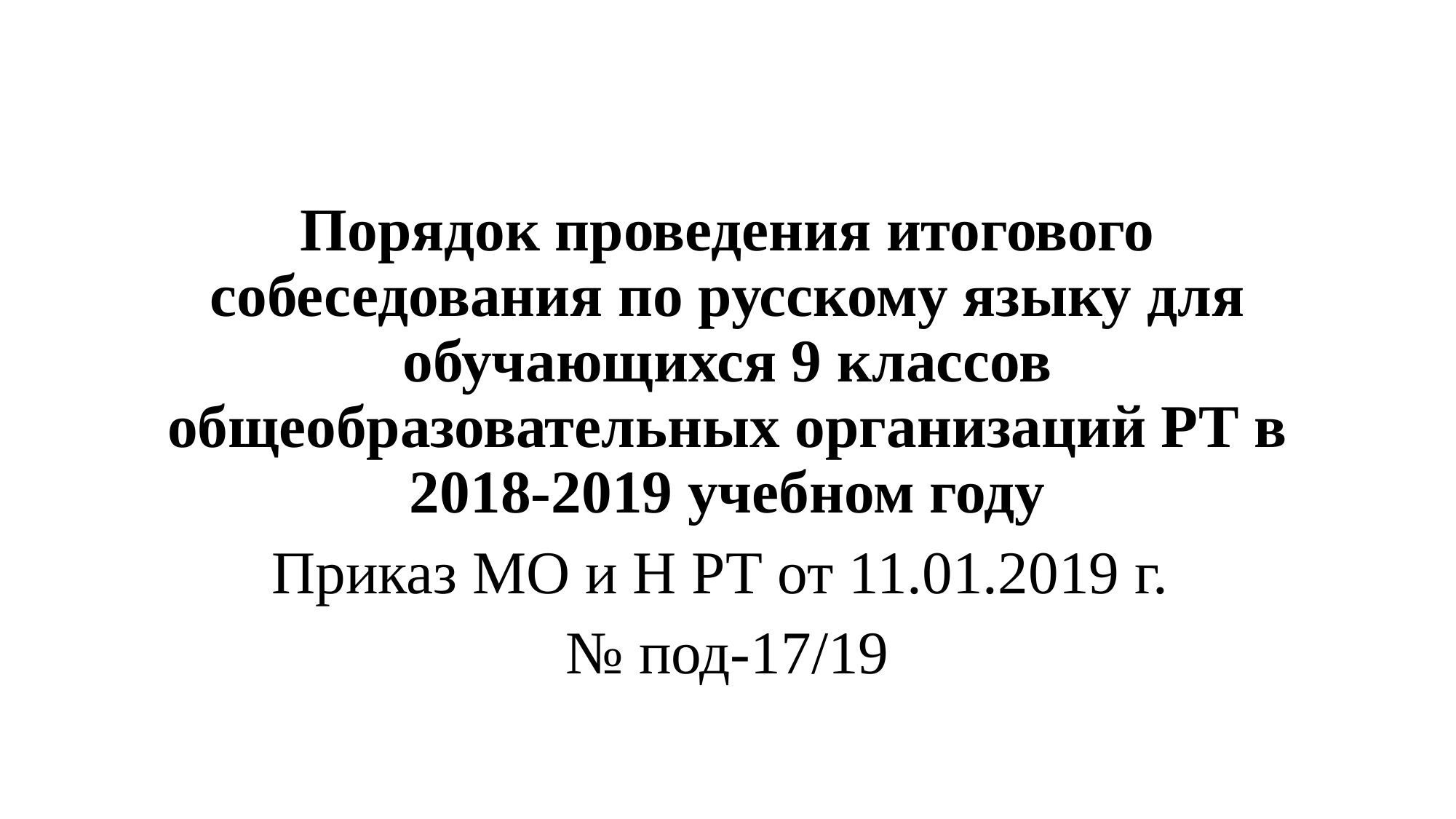

#

Порядок проведения итогового собеседования по русскому языку для обучающихся 9 классов общеобразовательных организаций РТ в 2018-2019 учебном году
Приказ МО и Н РТ от 11.01.2019 г.
№ под-17/19